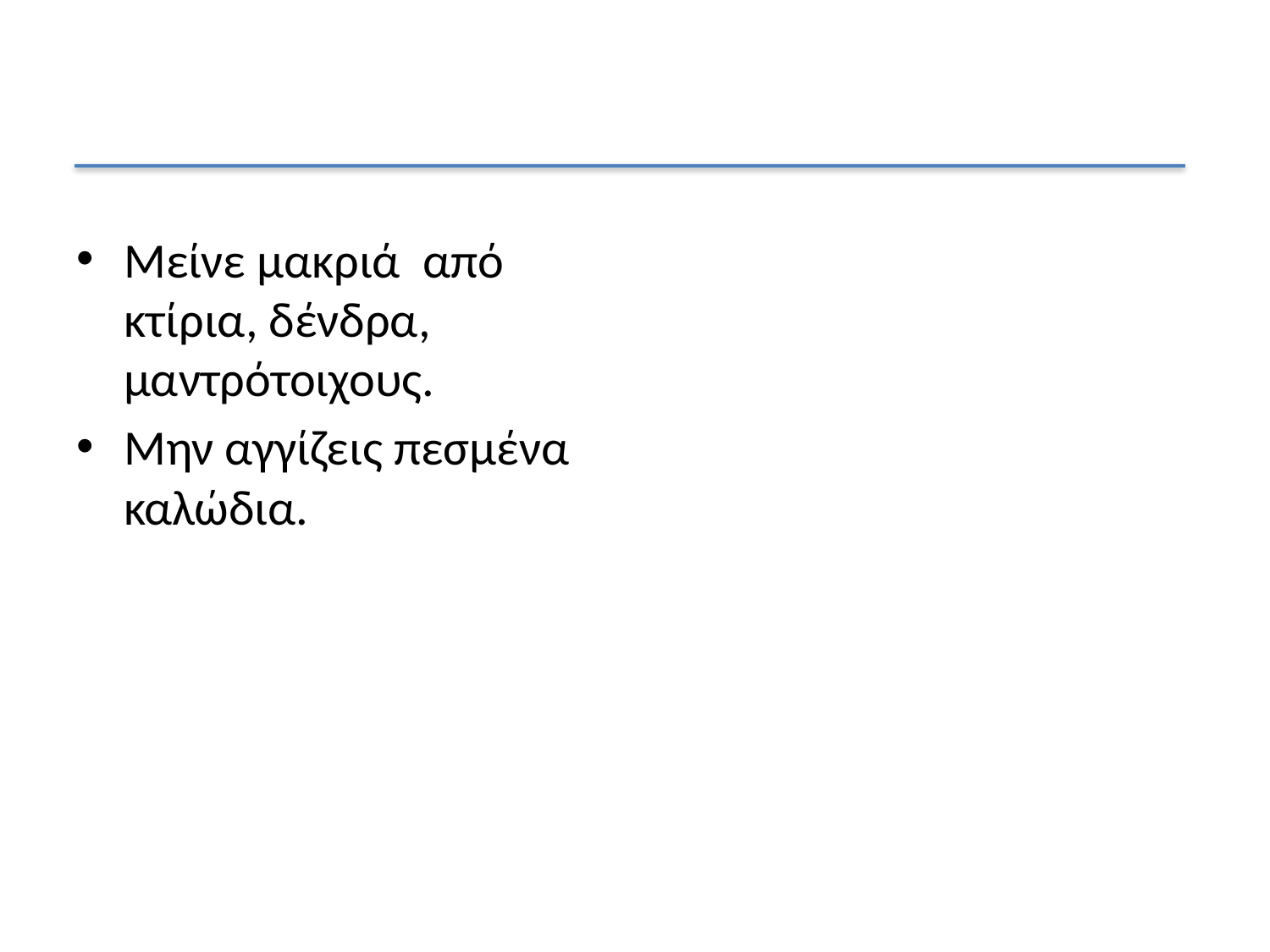

#
Μείνε μακριά  από  κτίρια, δένδρα, μαντρότοιχους.
Μην αγγίζεις πεσμένα καλώδια.